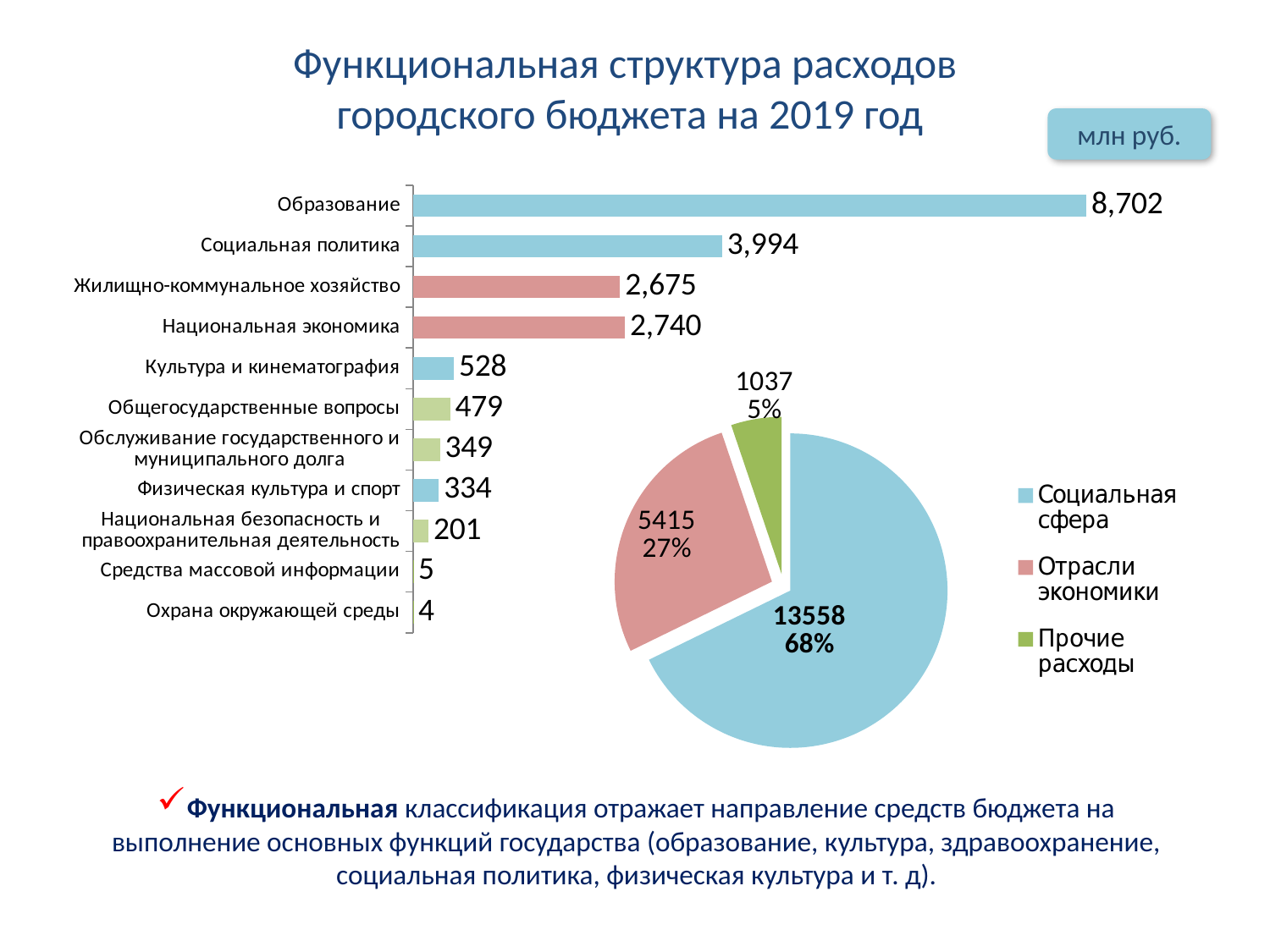

Функциональная структура расходов
городского бюджета на 2019 год
млн руб.

### Chart

| Category | Значения |
|---|---|
| Охрана окружающей среды | 4.0 |
| Средства массовой информации | 5.0 |
| Национальная безопасность и правоохранительная деятельность | 201.0 |
| Физическая культура и спорт | 334.0 |
| Обслуживание государственного и муниципального долга | 348.0 |
| Общегосударственные вопросы | 479.0 |
| Культура и кинематография | 528.0 |
| Национальная экономика | 2740.0 |
| Жилищно-коммунальное хозяйство | 2675.0 |
| Социальная политика | 3994.0 |
| Образование | 8702.0 |

### Chart

| Category | млн руб. |
|---|---|
| Социальная сфера | 13558.0 |
| Отрасли экономики | 5415.0 |
| Прочие расходы | 1037.0 |
Функциональная классификация отражает направление средств бюджета на выполнение основных функций государства (образование, культура, здравоохранение, социальная политика, физическая культура и т. д).
25